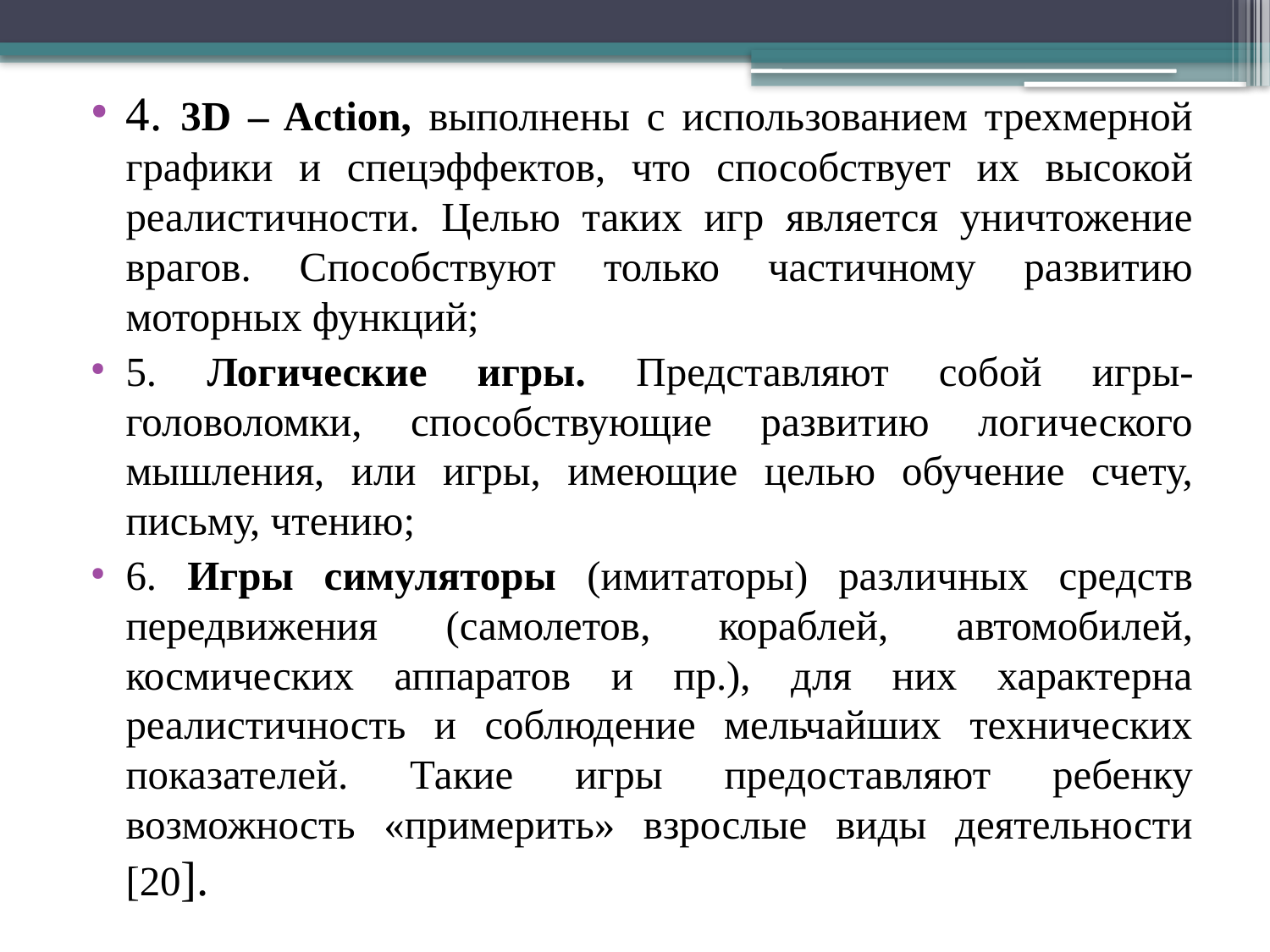

#
4. 3D – Action, выполнены с использованием трехмерной графики и спецэффектов, что способствует их высокой реалистичности. Целью таких игр является уничтожение врагов. Способствуют только частичному развитию моторных функций;
5. Логические игры. Представляют собой игры-головоломки, способствующие развитию логического мышления, или игры, имеющие целью обучение счету, письму, чтению;
6. Игры симуляторы (имитаторы) различных средств передвижения (самолетов, кораблей, автомобилей, космических аппаратов и пр.), для них характерна реалистичность и соблюдение мельчайших технических показателей. Такие игры предоставляют ребенку возможность «примерить» взрослые виды деятельности [20].